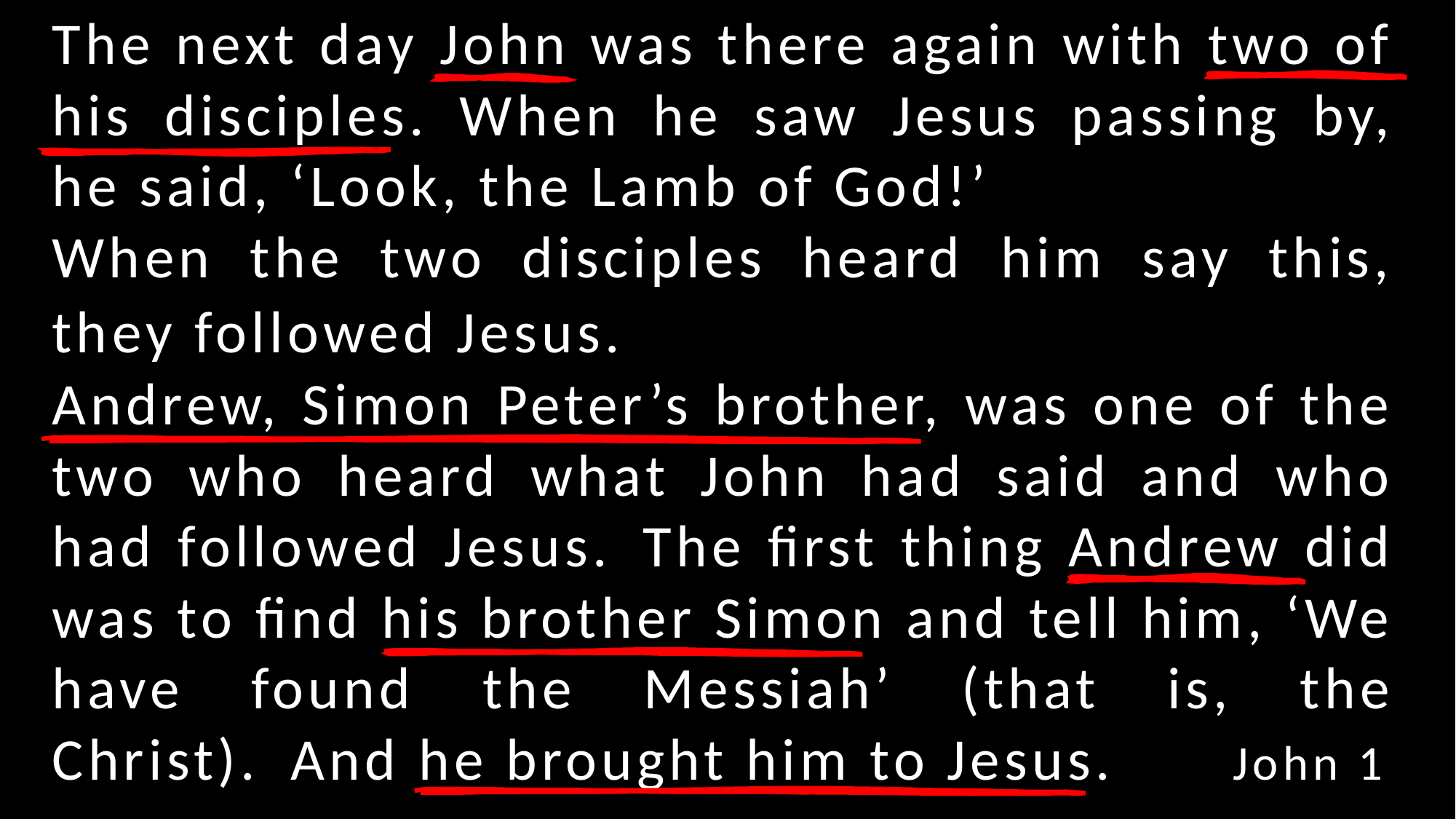

The next day John was there again with two of his disciples.  When he saw Jesus passing by, he said, ‘Look, the Lamb of God!’
When the two disciples heard him say this, they followed Jesus.
Andrew, Simon Peter’s brother, was one of the two who heard what John had said and who had followed Jesus.  The first thing Andrew did was to find his brother Simon and tell him, ‘We have found the Messiah’ (that is, the Christ).  And he brought him to Jesus. 	     John 1